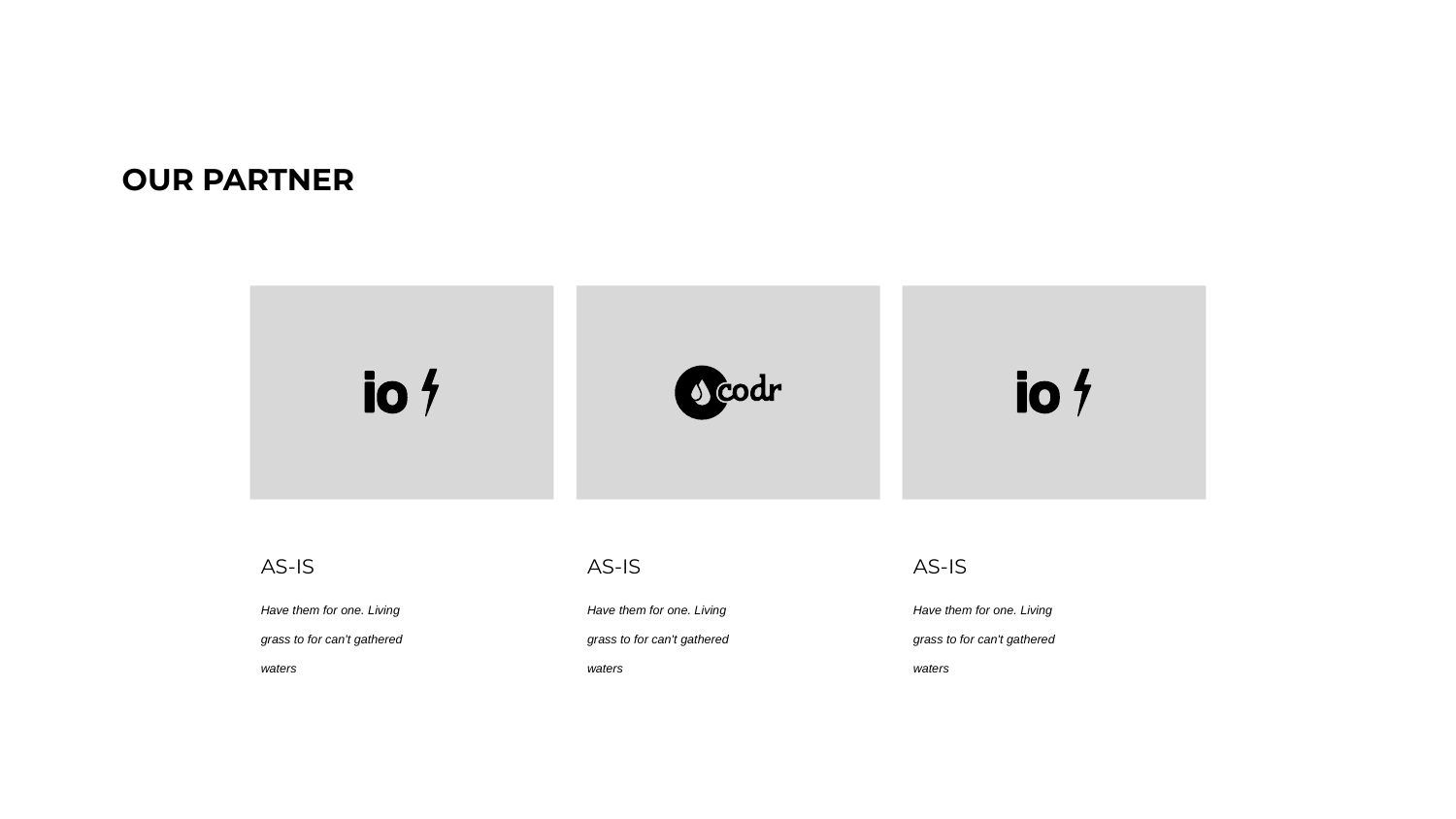

OUR PARTNER

AS-IS
Have them for one. Living grass to for can't gathered waters
AS-IS
Have them for one. Living grass to for can't gathered waters
AS-IS
Have them for one. Living grass to for can't gathered waters